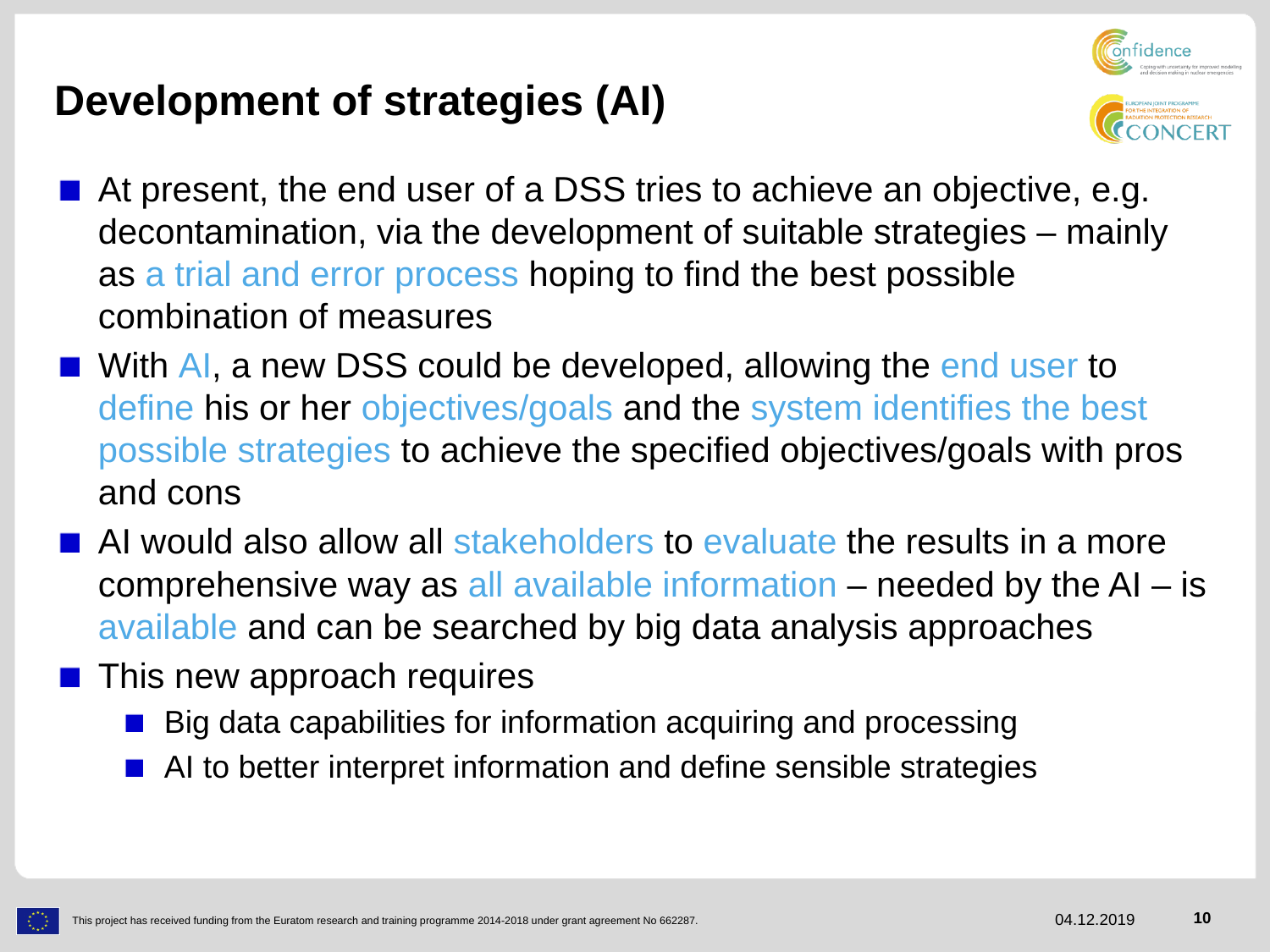

# Development of strategies (AI)
At present, the end user of a DSS tries to achieve an objective, e.g. decontamination, via the development of suitable strategies – mainly as a trial and error process hoping to find the best possible combination of measures
With AI, a new DSS could be developed, allowing the end user to define his or her objectives/goals and the system identifies the best possible strategies to achieve the specified objectives/goals with pros and cons
AI would also allow all stakeholders to evaluate the results in a more comprehensive way as all available information – needed by the AI – is available and can be searched by big data analysis approaches
This new approach requires
Big data capabilities for information acquiring and processing
AI to better interpret information and define sensible strategies